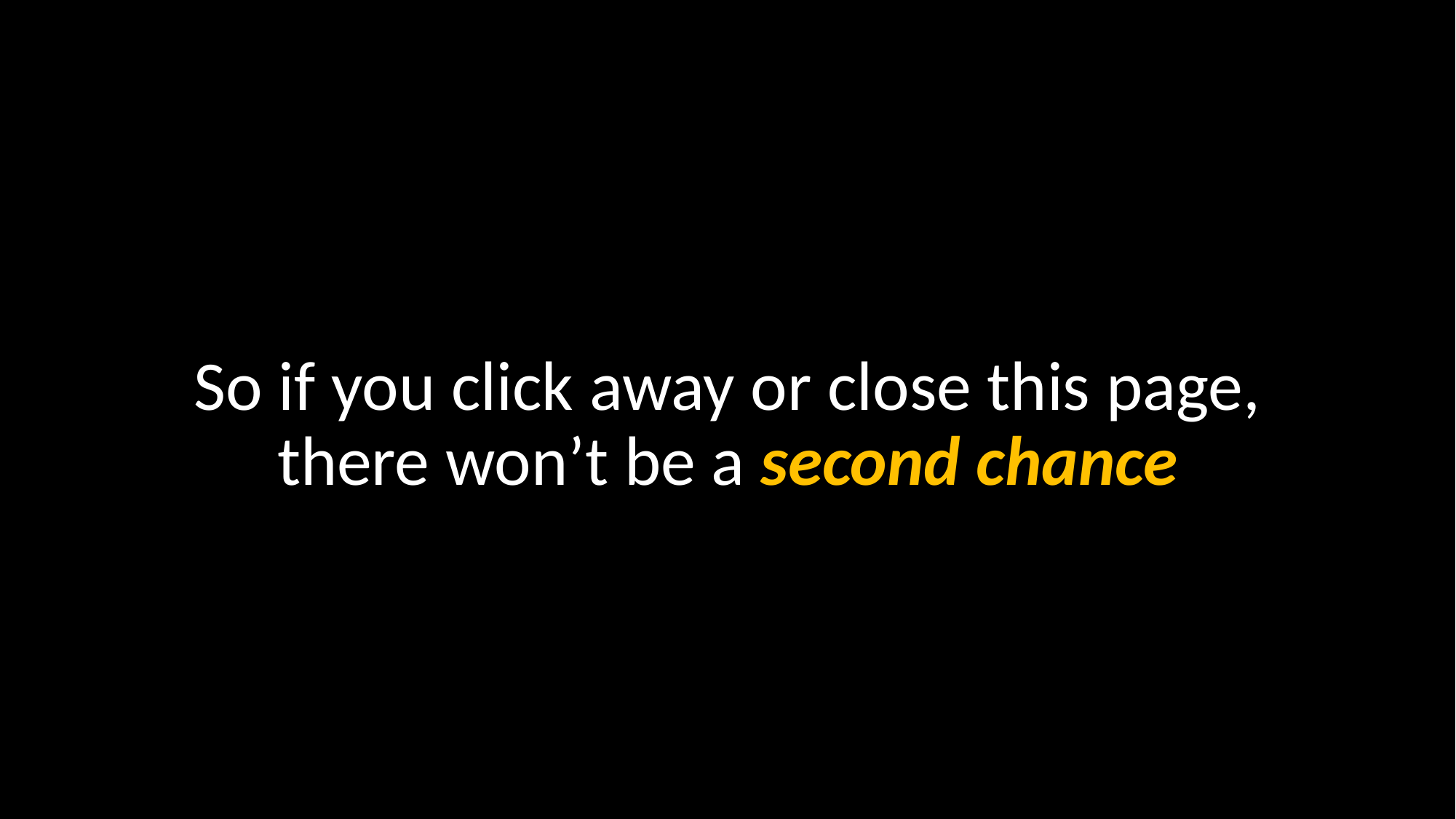

So if you click away or close this page, there won’t be a second chance